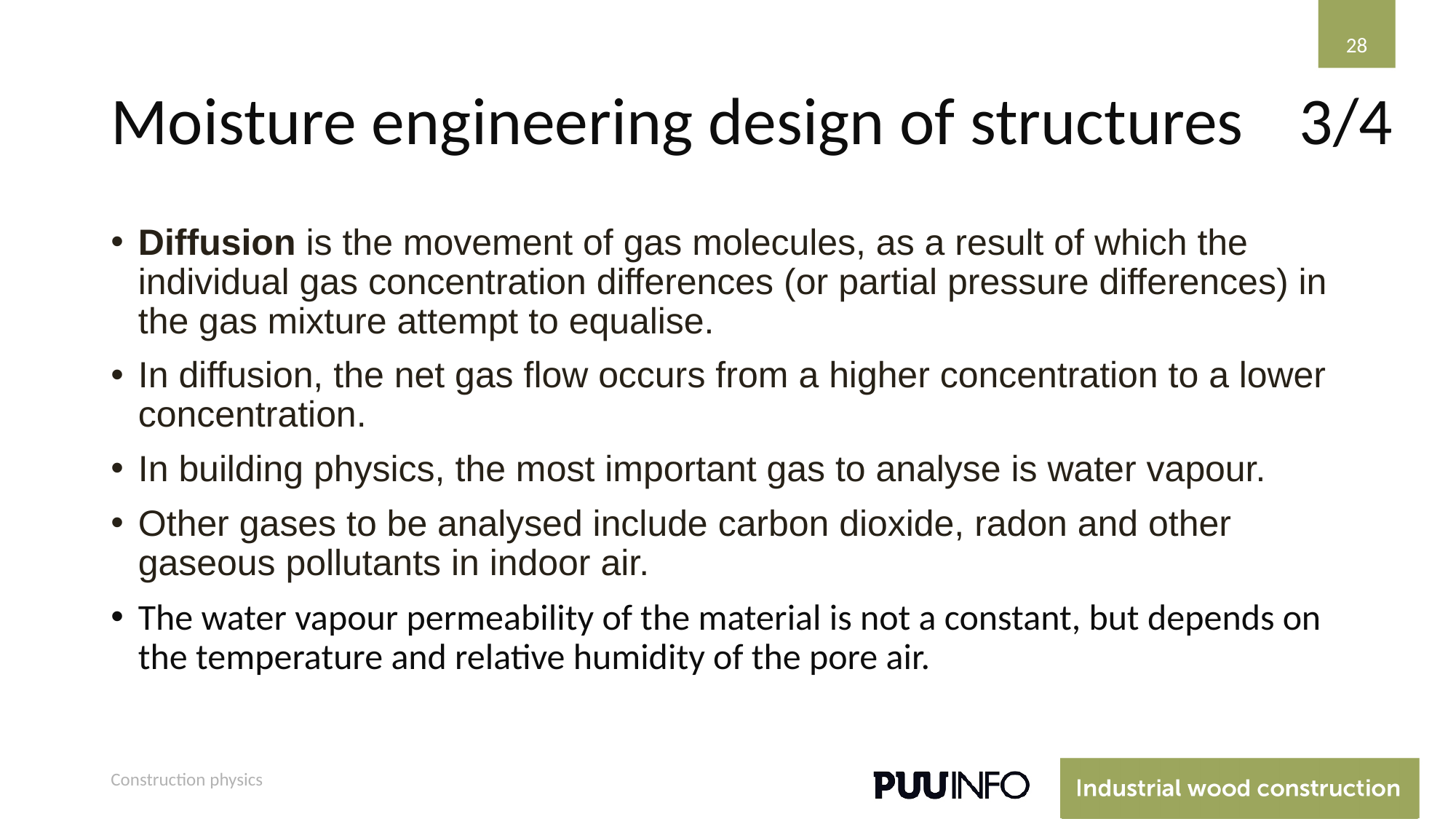

28
# Moisture engineering design of structures
3/4
Diffusion is the movement of gas molecules, as a result of which the individual gas concentration differences (or partial pressure differences) in the gas mixture attempt to equalise.
In diffusion, the net gas flow occurs from a higher concentration to a lower concentration.
In building physics, the most important gas to analyse is water vapour.
Other gases to be analysed include carbon dioxide, radon and other gaseous pollutants in indoor air.
The water vapour permeability of the material is not a constant, but depends on the temperature and relative humidity of the pore air.
Construction physics